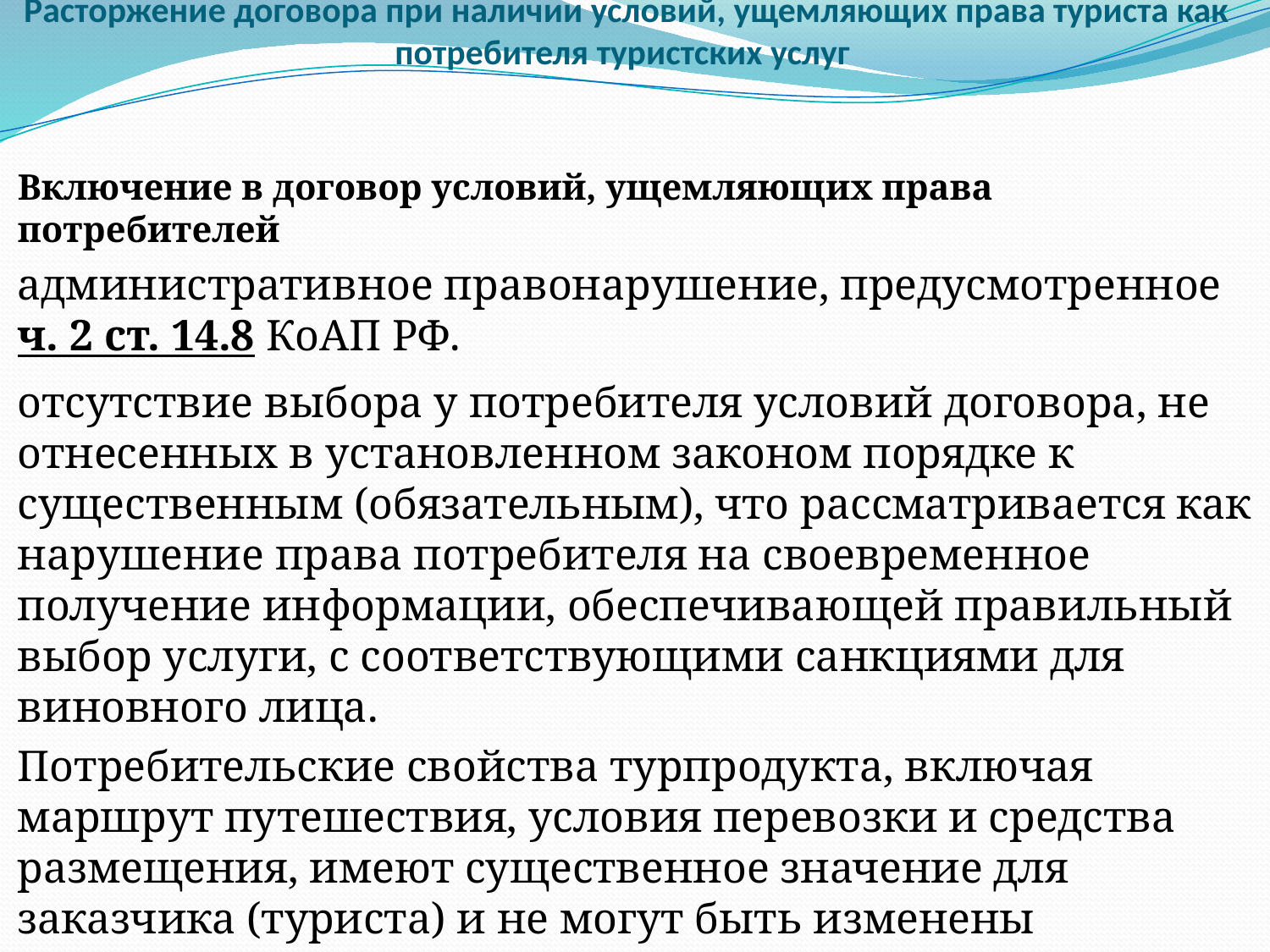

Расторжение договора при наличии условий, ущемляющих права туриста как потребителя туристских услуг
Включение в договор условий, ущемляющих права потребителей
административное правонарушение, предусмотренное ч. 2 ст. 14.8 КоАП РФ.
отсутствие выбора у потребителя условий договора, не отнесенных в установленном законом порядке к существенным (обязательным), что рассматривается как нарушение права потребителя на своевременное получение информации, обеспечивающей правильный выбор услуги, с соответствующими санкциями для виновного лица.
Потребительские свойства турпродукта, включая маршрут путешествия, условия перевозки и средства размещения, имеют существенное значение для заказчика (туриста) и не могут быть изменены туроператором (турагентом) в одностороннем порядке!!!